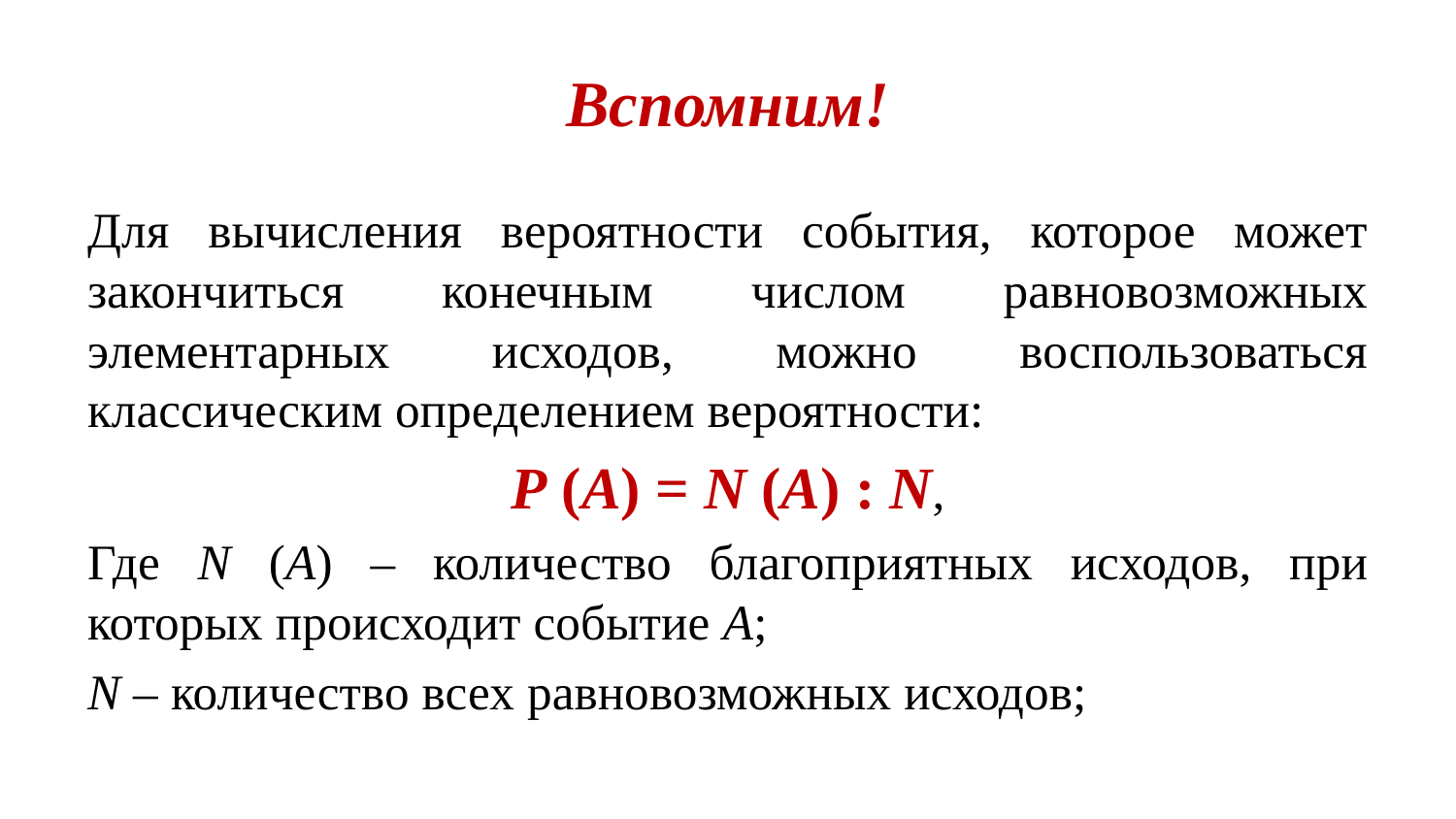

# Вспомним!
Для вычисления вероятности события, которое может закончиться конечным числом равновозможных элементарных исходов, можно воспользоваться классическим определением вероятности:
Р (А) = N (A) : N,
Где N (A) – количество благоприятных исходов, при которых происходит событие А;
N – количество всех равновозможных исходов;